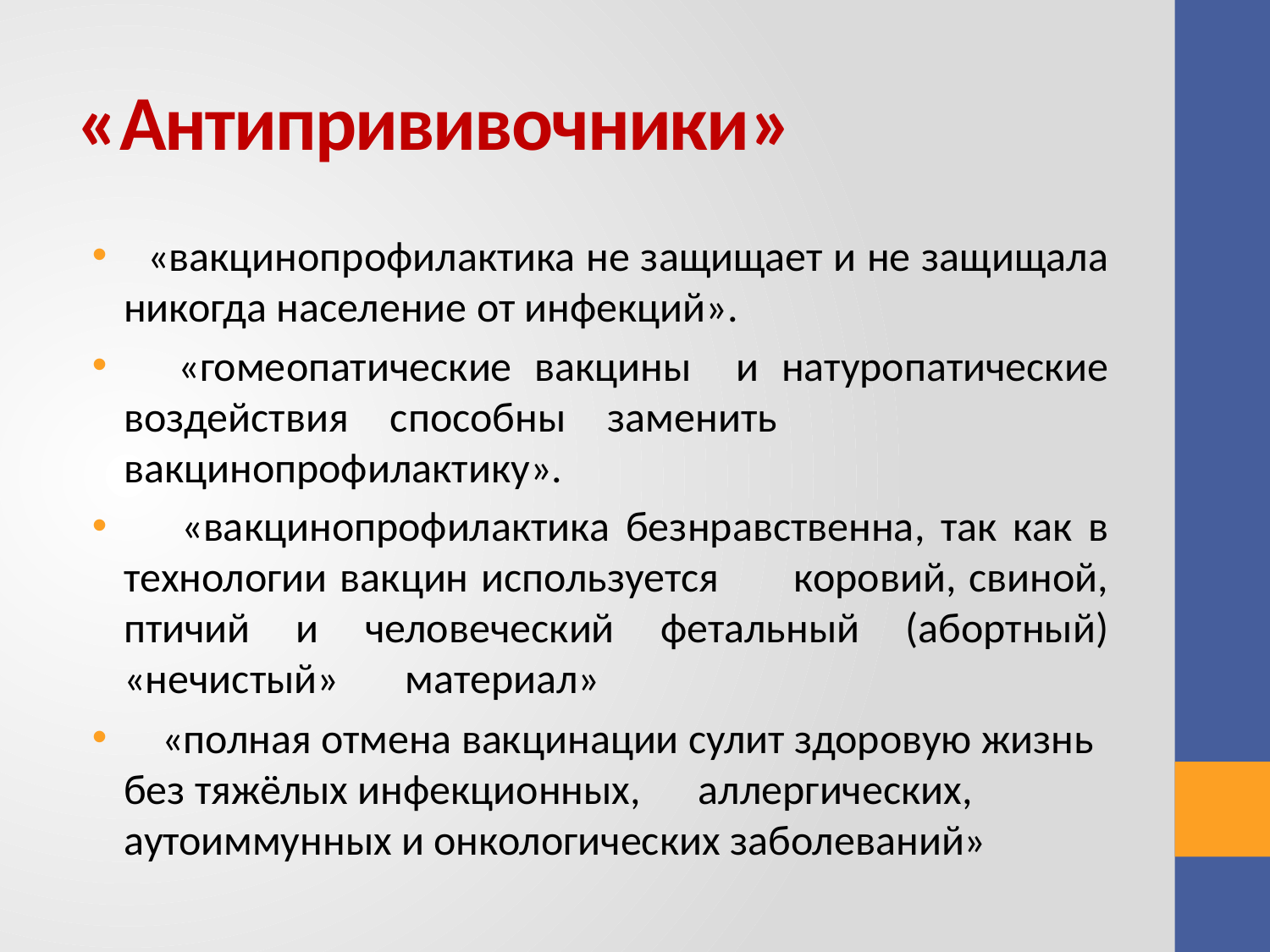

# «Антипрививочники»
  «вакцинопрофилактика не защищает и не защищала никогда население от инфекций».
   «гомеопатические вакцины  и натуропатические воздействия способны заменить         вакцинопрофилактику».
    «вакцинопрофилактика безнравственна, так как в технологии вакцин используется      коровий, свиной, птичий и человеческий фетальный (абортный) «нечистый»       материал»
    «полная отмена вакцинации сулит здоровую жизнь без тяжёлых инфекционных,      аллергических, аутоиммунных и онкологических заболеваний»